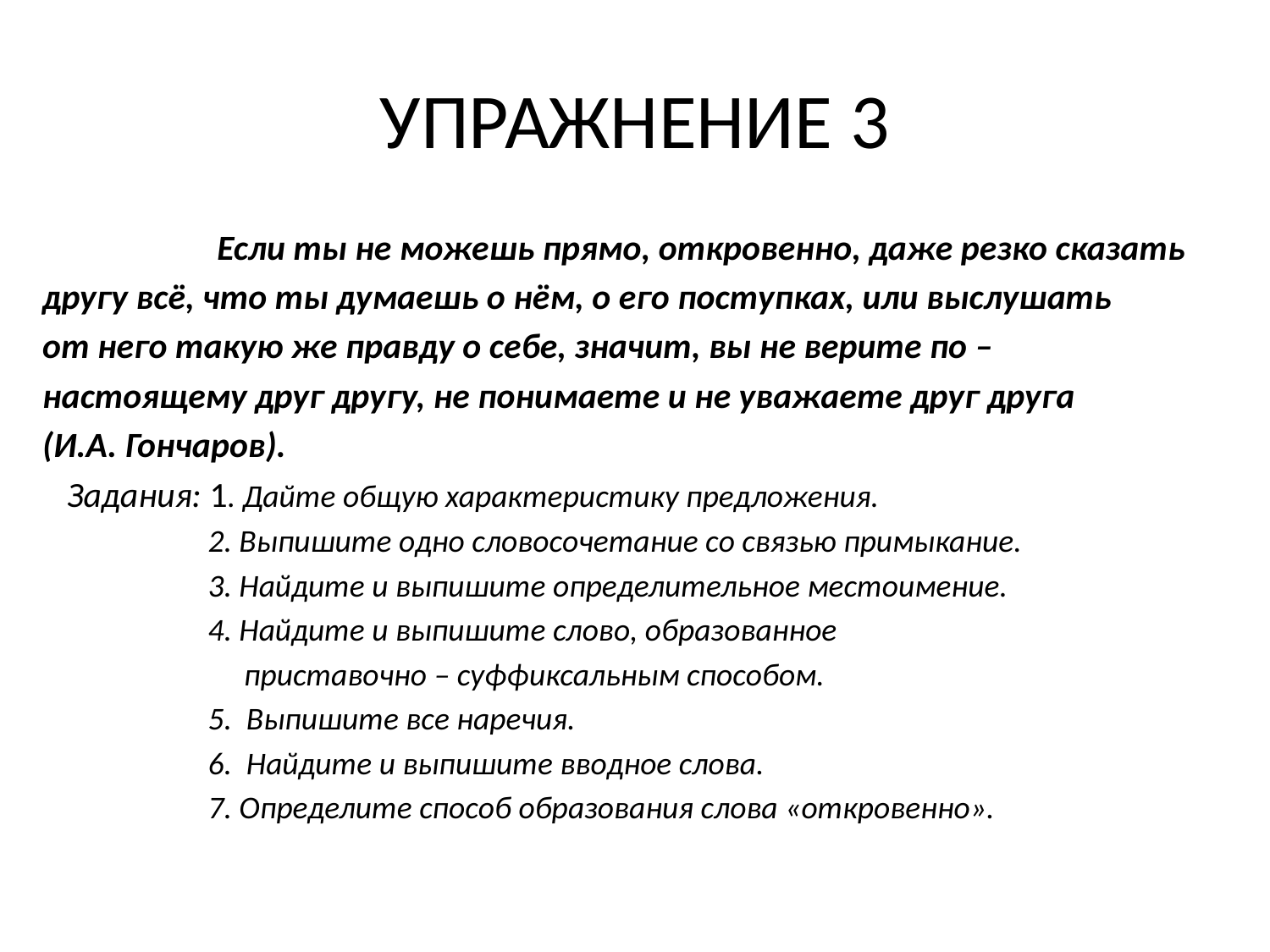

# УПРАЖНЕНИЕ 3
		Если ты не можешь прямо, откровенно, даже резко сказать
другу всё, что ты думаешь о нём, о его поступках, или выслушать
от него такую же правду о себе, значит, вы не верите по –
настоящему друг другу, не понимаете и не уважаете друг друга
(И.А. Гончаров).
   Задания: 1. Дайте общую характеристику предложения.
                       2. Выпишите одно словосочетание со связью примыкание.
                       3. Найдите и выпишите определительное местоимение.
                       4. Найдите и выпишите слово, образованное
                            приставочно – суффиксальным способом.
                       5.  Выпишите все наречия.
                       6.  Найдите и выпишите вводное слова.
                       7. Определите способ образования слова «откровенно».